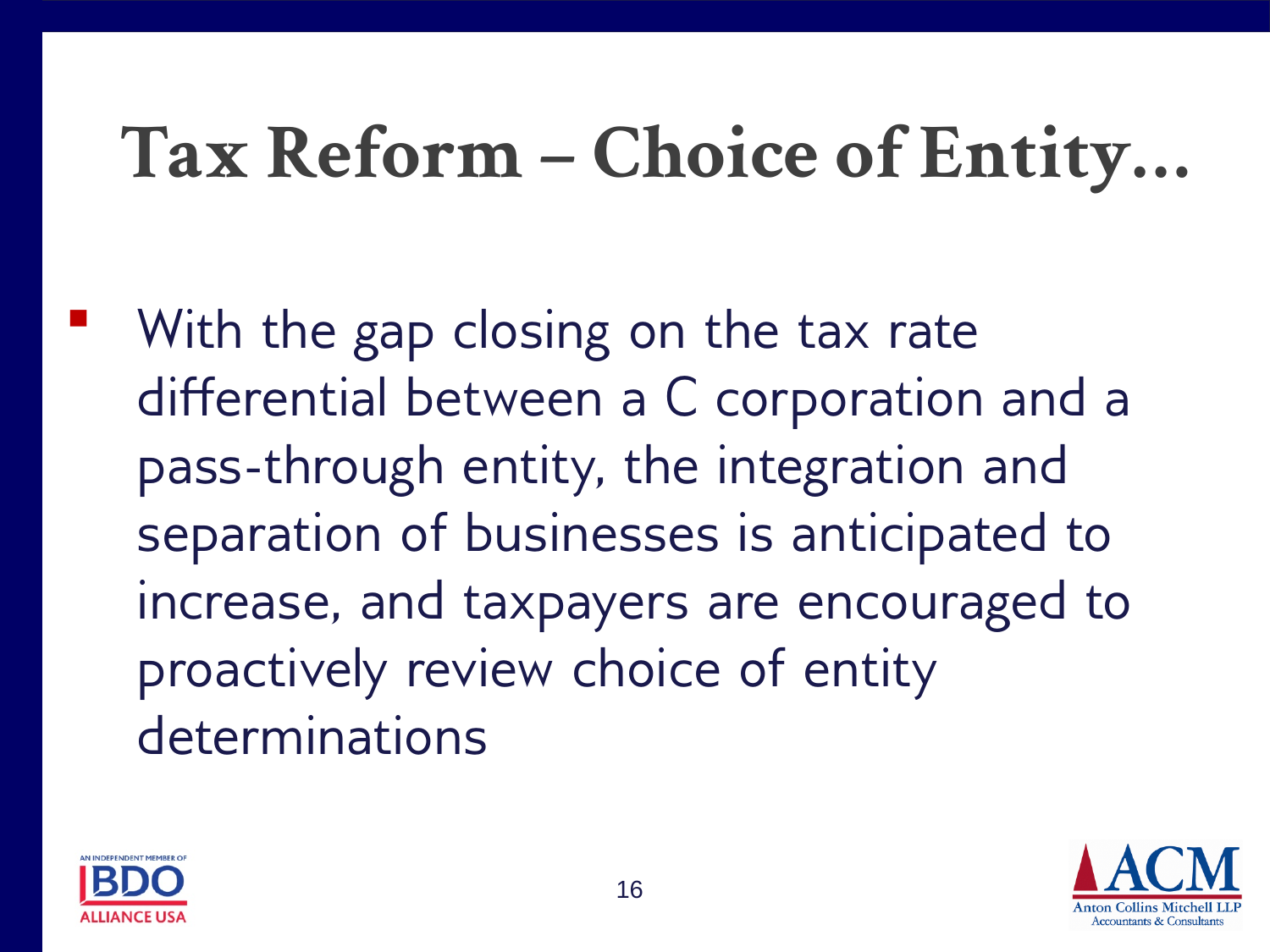

# Tax Reform – Choice of Entity…
With the gap closing on the tax rate differential between a C corporation and a pass-through entity, the integration and separation of businesses is anticipated to increase, and taxpayers are encouraged to proactively review choice of entity determinations

16